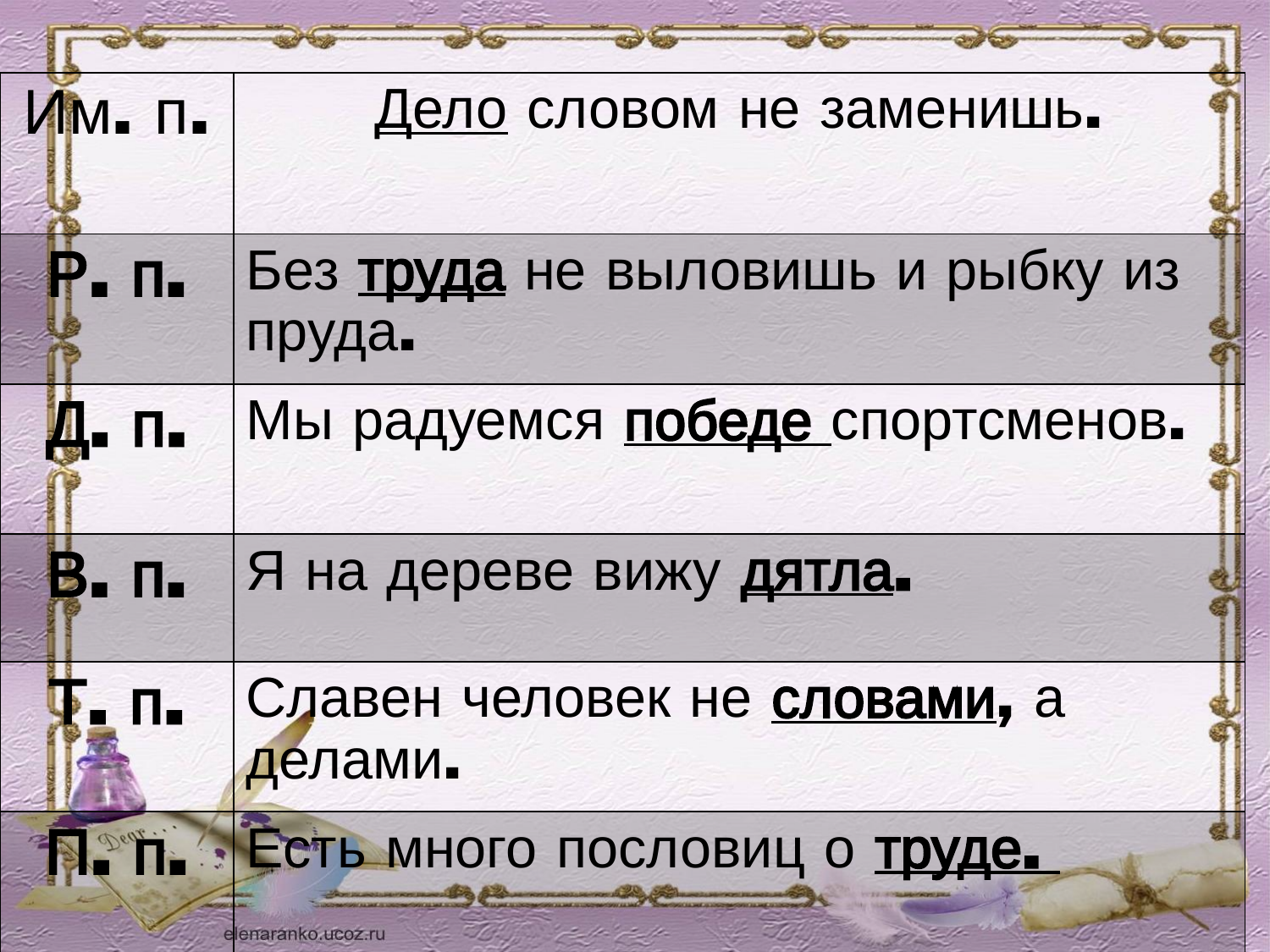

| Им. п. | Дело словом не заменишь. |
| --- | --- |
| Р. п. | Без труда не выловишь и рыбку из пруда. |
| Д. п. | Мы радуемся победе спортсменов. |
| В. п. | Я на дереве вижу дятла. |
| Т. п. | Славен человек не словами, а делами. |
| П. п. | Есть много пословиц о труде. |